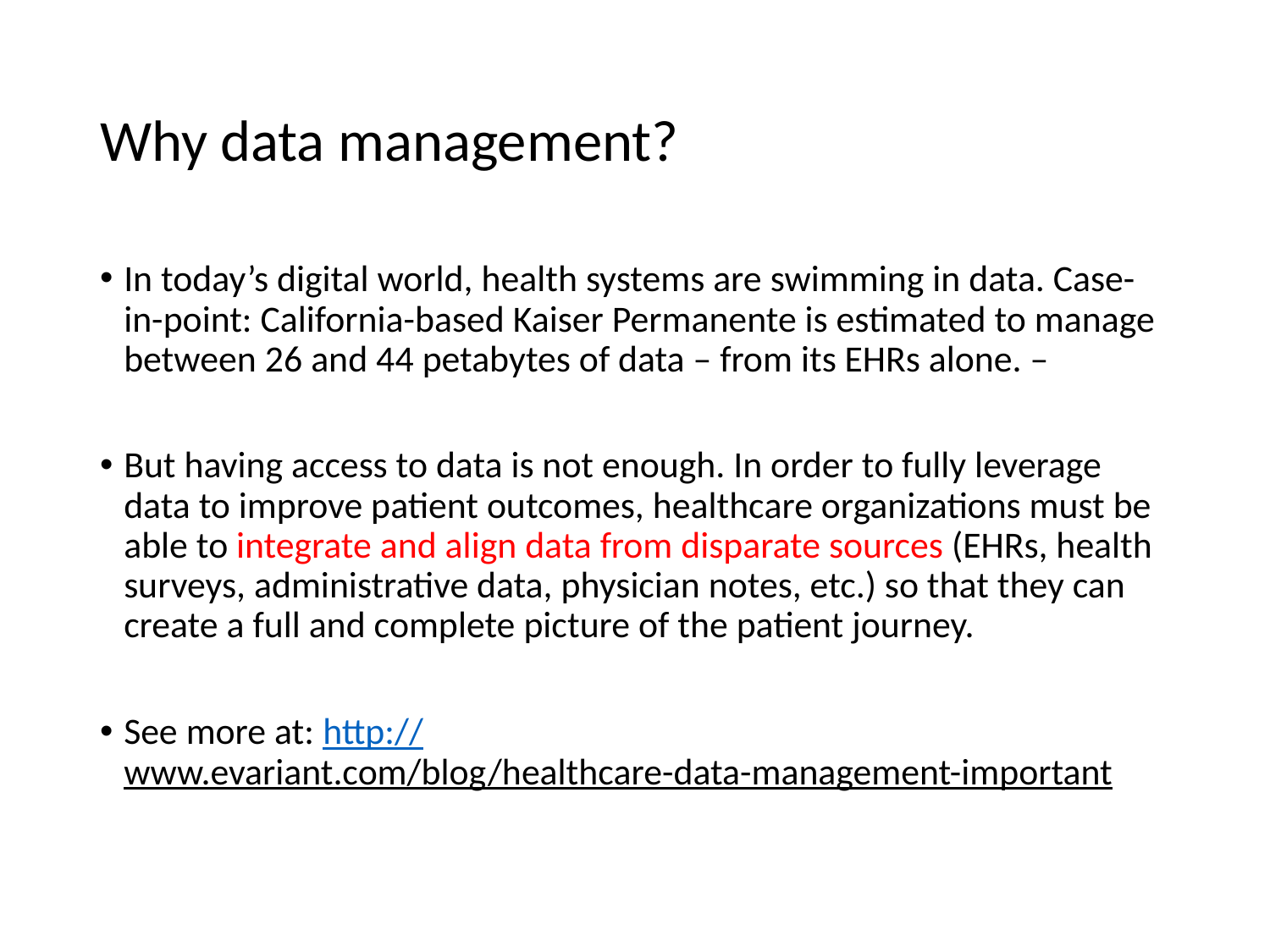

# Why data management?
In today’s digital world, health systems are swimming in data. Case-in-point: California-based Kaiser Permanente is estimated to manage between 26 and 44 petabytes of data – from its EHRs alone. –

But having access to data is not enough. In order to fully leverage data to improve patient outcomes, healthcare organizations must be able to integrate and align data from disparate sources (EHRs, health surveys, administrative data, physician notes, etc.) so that they can create a full and complete picture of the patient journey.

See more at: http://www.evariant.com/blog/healthcare-data-management-important